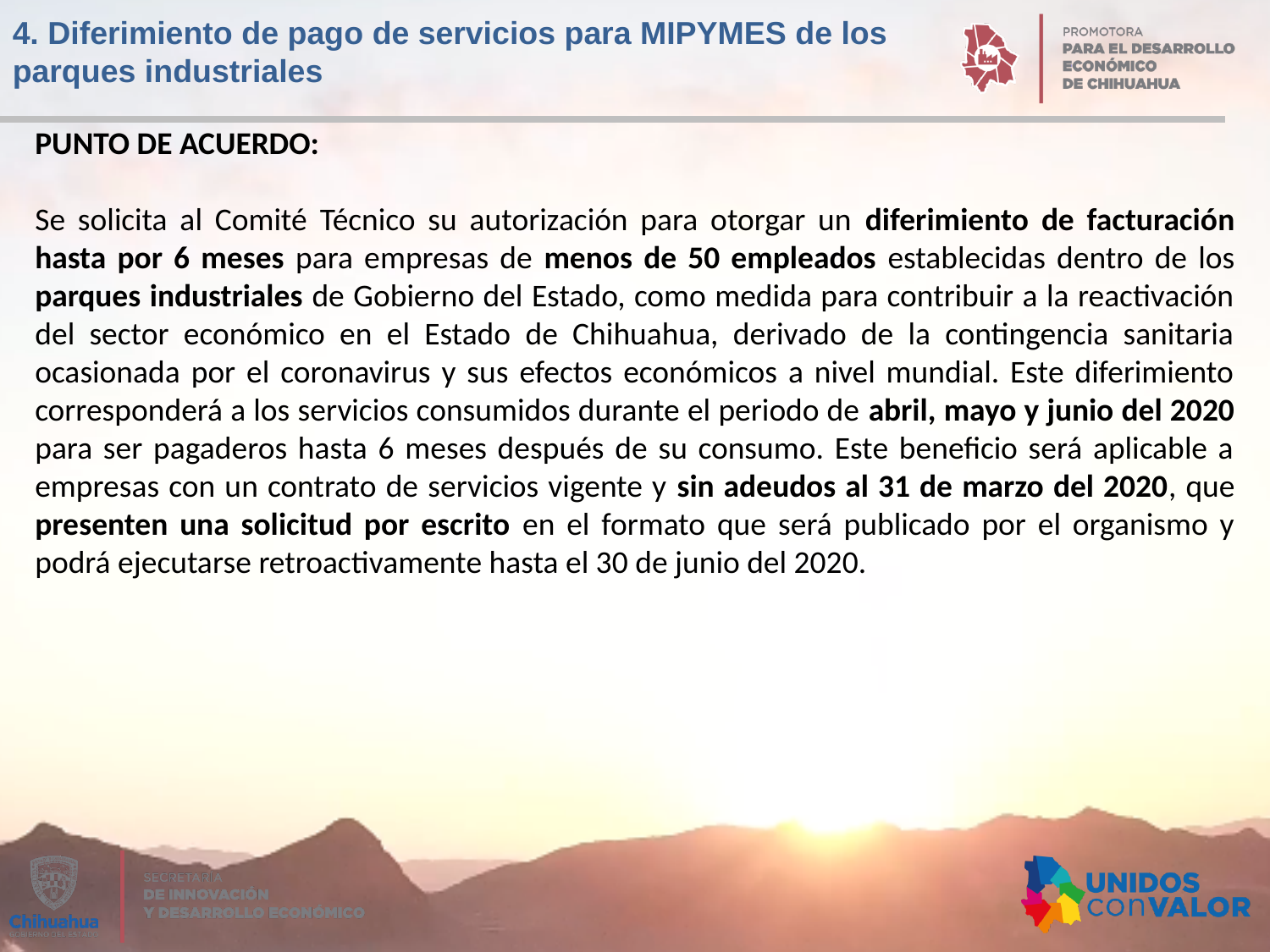

4. Diferimiento de pago de servicios para MIPYMES de los parques industriales

PUNTO DE ACUERDO:

Se solicita al Comité Técnico su autorización para otorgar un diferimiento de facturación hasta por 6 meses para empresas de menos de 50 empleados establecidas dentro de los parques industriales de Gobierno del Estado, como medida para contribuir a la reactivación del sector económico en el Estado de Chihuahua, derivado de la contingencia sanitaria ocasionada por el coronavirus y sus efectos económicos a nivel mundial. Este diferimiento corresponderá a los servicios consumidos durante el periodo de abril, mayo y junio del 2020 para ser pagaderos hasta 6 meses después de su consumo. Este beneficio será aplicable a empresas con un contrato de servicios vigente y sin adeudos al 31 de marzo del 2020, que presenten una solicitud por escrito en el formato que será publicado por el organismo y podrá ejecutarse retroactivamente hasta el 30 de junio del 2020.